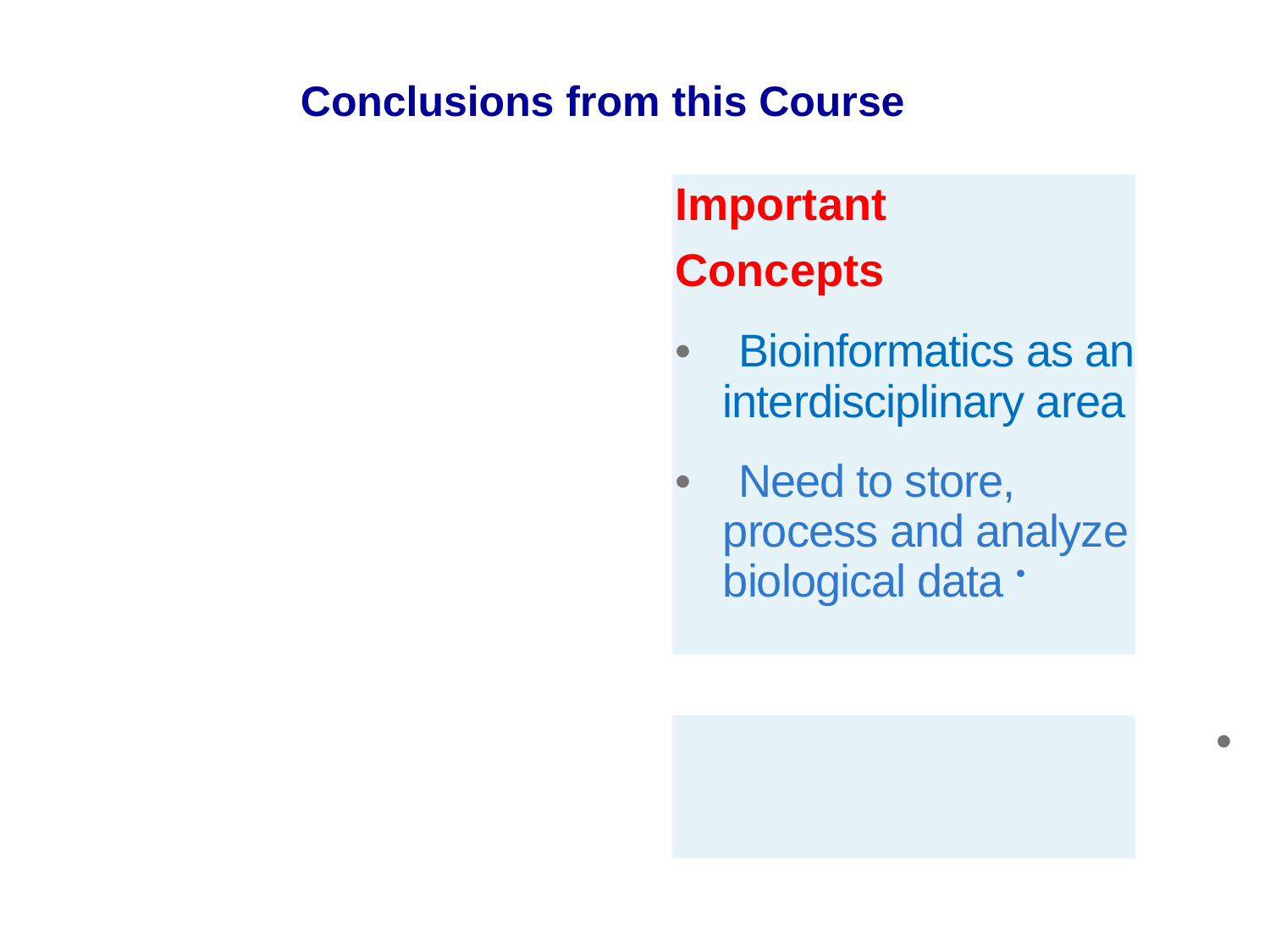

Conclusions from this Course
Important
Concepts
•    Bioinformatics as an interdisciplinary area
•    Need to store, process and analyze biological data •
•    Requirement of newer faster algorithms